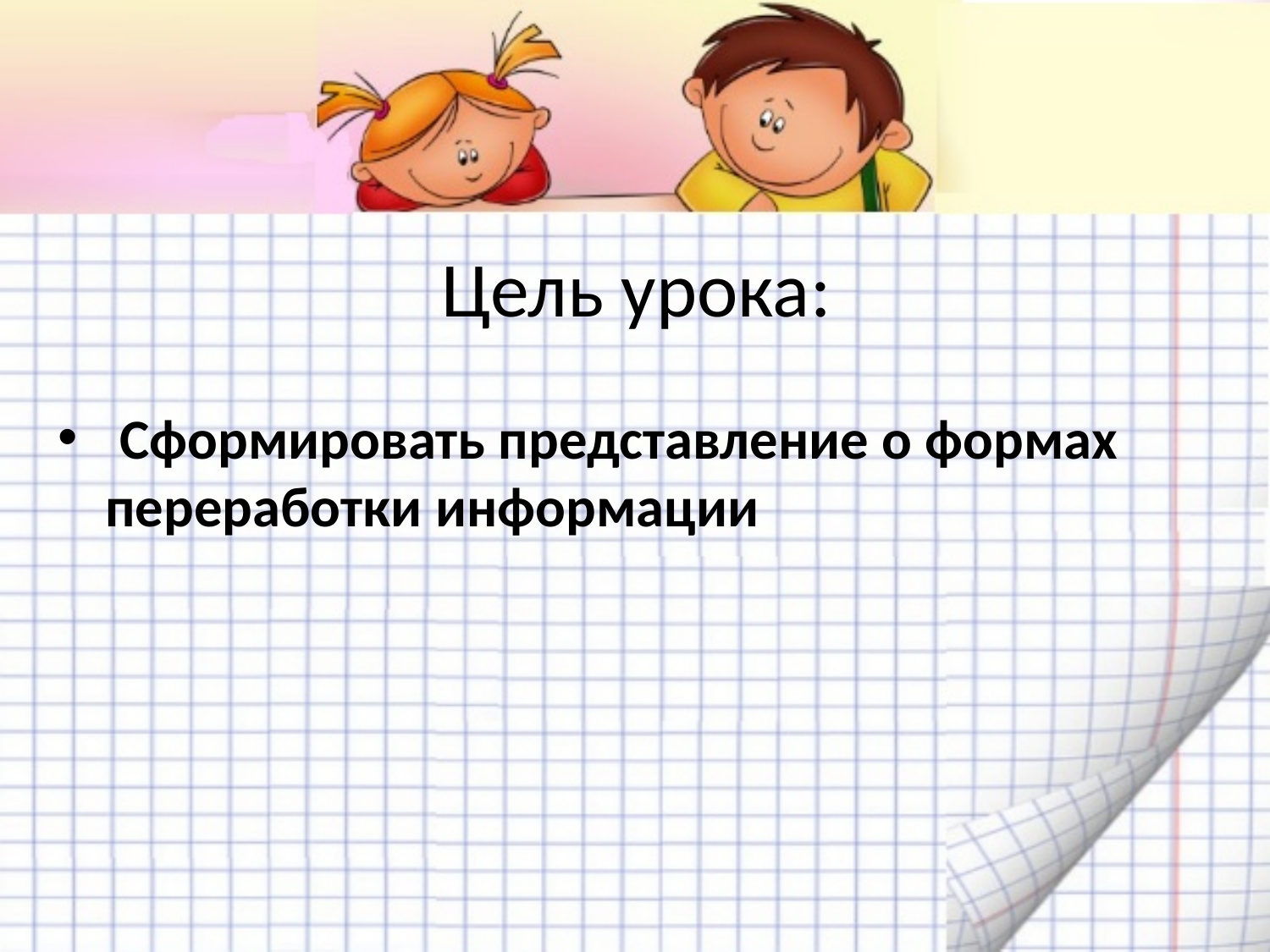

# Цель урока:
 Сформировать представление о формах переработки информации